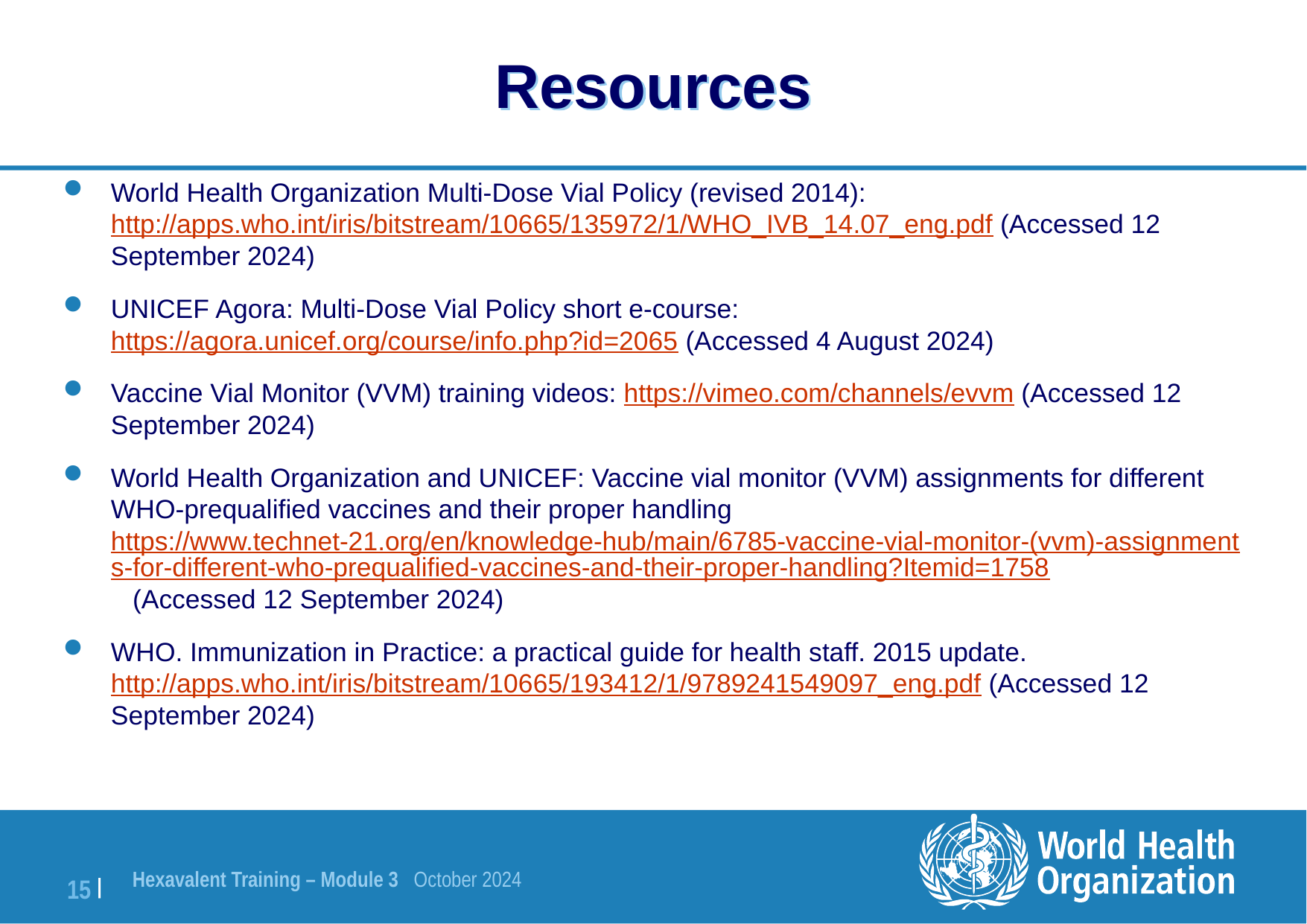

# Resources
World Health Organization Multi-Dose Vial Policy (revised 2014): http://apps.who.int/iris/bitstream/10665/135972/1/WHO_IVB_14.07_eng.pdf (Accessed 12 September 2024)
UNICEF Agora: Multi-Dose Vial Policy short e-course: https://agora.unicef.org/course/info.php?id=2065 (Accessed 4 August 2024)
Vaccine Vial Monitor (VVM) training videos: https://vimeo.com/channels/evvm (Accessed 12 September 2024)
World Health Organization and UNICEF: Vaccine vial monitor (VVM) assignments for different WHO-prequalified vaccines and their proper handling https://www.technet-21.org/en/knowledge-hub/main/6785-vaccine-vial-monitor-(vvm)-assignments-for-different-who-prequalified-vaccines-and-their-proper-handling?Itemid=1758   (Accessed 12 September 2024)
WHO. Immunization in Practice: a practical guide for health staff. 2015 update. http://apps.who.int/iris/bitstream/10665/193412/1/9789241549097_eng.pdf (Accessed 12 September 2024)